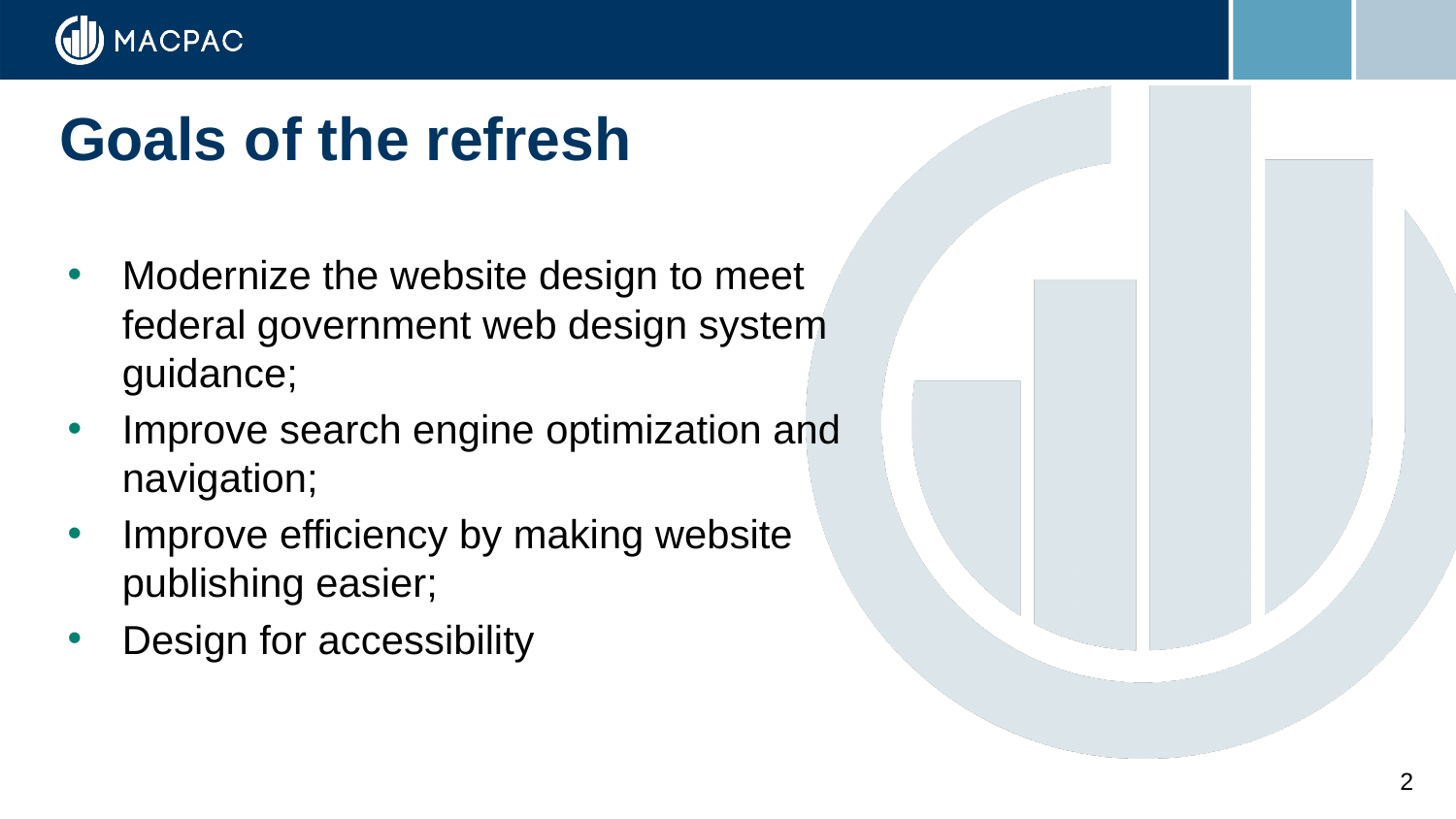

# Goals of the refresh

Modernize the website design to meet federal government web design system guidance;
Improve search engine optimization and navigation;
Improve efficiency by making website publishing easier;
Design for accessibility

2